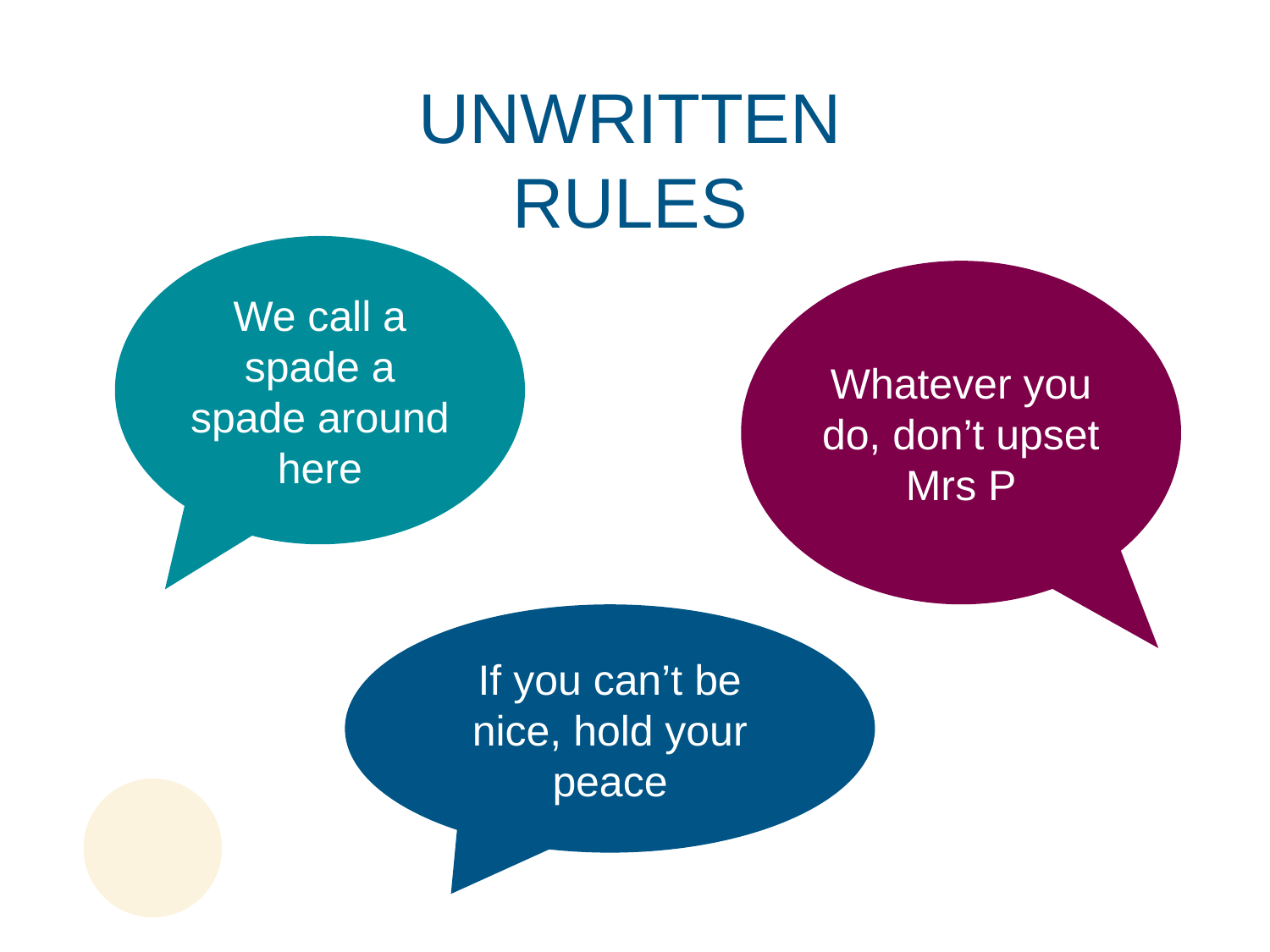

Unwritten rules
We call a spade a spade around here
Whatever you do, don’t upset Mrs P
If you can’t be nice, hold your peace